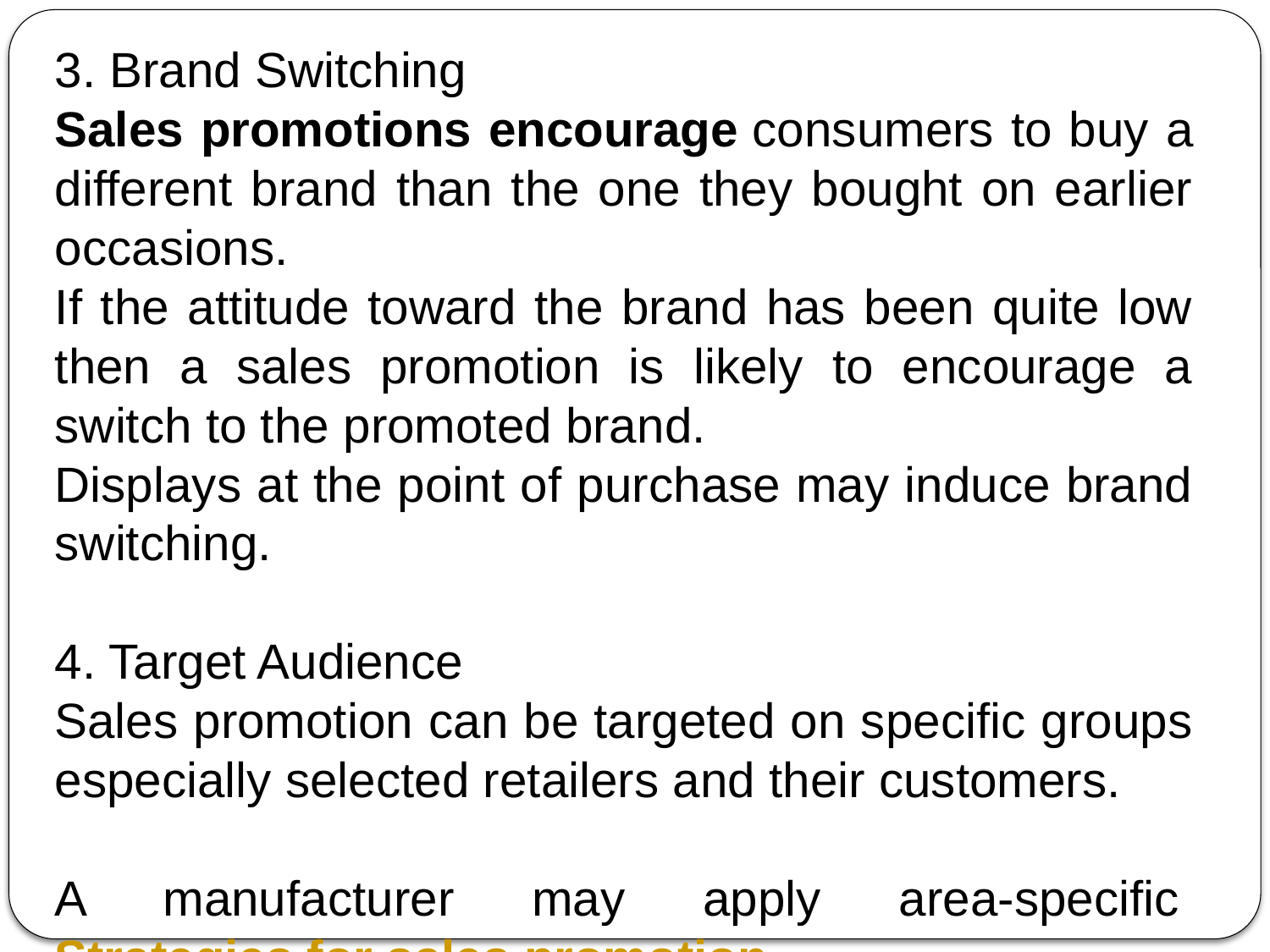

3. Brand Switching
Sales promotions encourage consumers to buy a different brand than the one they bought on earlier occasions.
If the attitude toward the brand has been quite low then a sales promotion is likely to encourage a switch to the promoted brand.
Displays at the point of purchase may induce brand switching.

4. Target Audience
Sales promotion can be targeted on specific groups especially selected retailers and their customers.

A manufacturer may apply area-specific Strategies for sales promotion